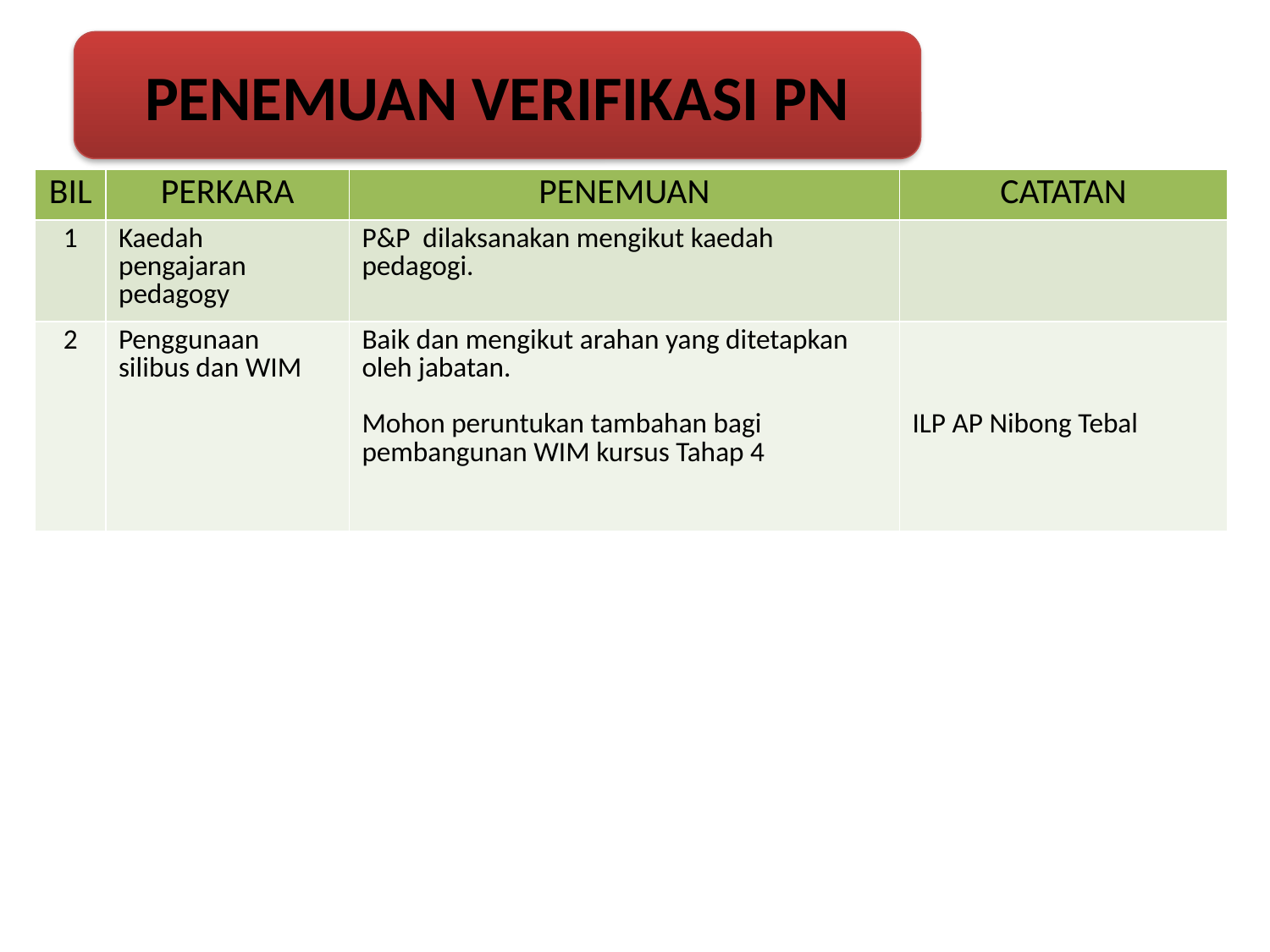

PENEMUAN VERIFIKASI PN
#
| BIL | PERKARA | PENEMUAN | CATATAN |
| --- | --- | --- | --- |
| 1 | Kaedah pengajaran pedagogy | P&P dilaksanakan mengikut kaedah pedagogi. |  |
| 2 | Penggunaan silibus dan WIM | Baik dan mengikut arahan yang ditetapkan oleh jabatan. Mohon peruntukan tambahan bagi pembangunan WIM kursus Tahap 4 | ILP AP Nibong Tebal |